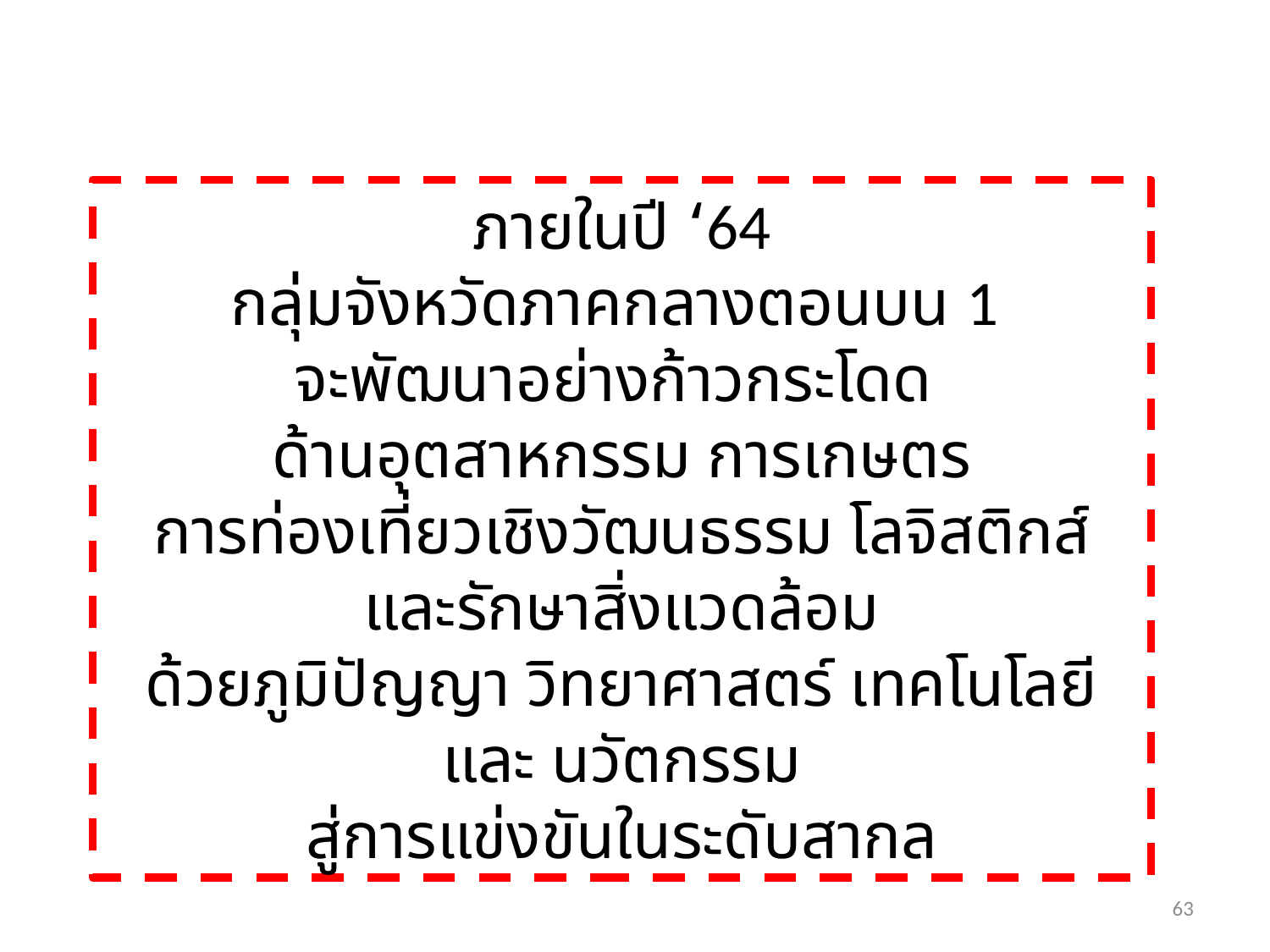

ภายในปี ‘64
กลุ่มจังหวัดภาคกลางตอนบน 1
จะพัฒนาอย่างก้าวกระโดด
ด้านอุตสาหกรรม การเกษตร
การท่องเที่ยวเชิงวัฒนธรรม โลจิสติกส์
และรักษาสิ่งแวดล้อม
ด้วยภูมิปัญญา วิทยาศาสตร์ เทคโนโลยี และ นวัตกรรม
สู่การแข่งขันในระดับสากล
63